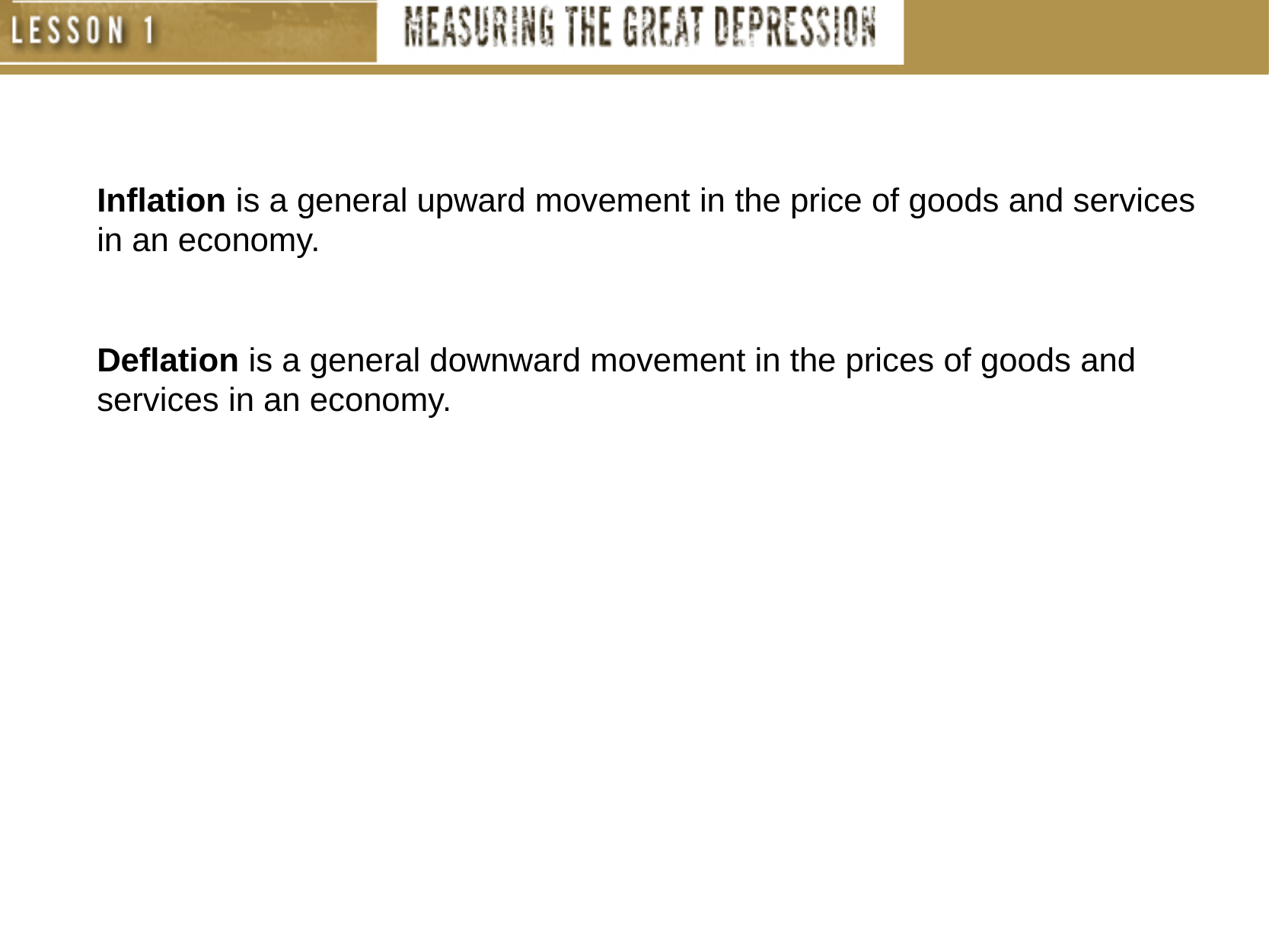

Inflation is a general upward movement in the price of goods and services in an economy.

Deflation is a general downward movement in the prices of goods and services in an economy.